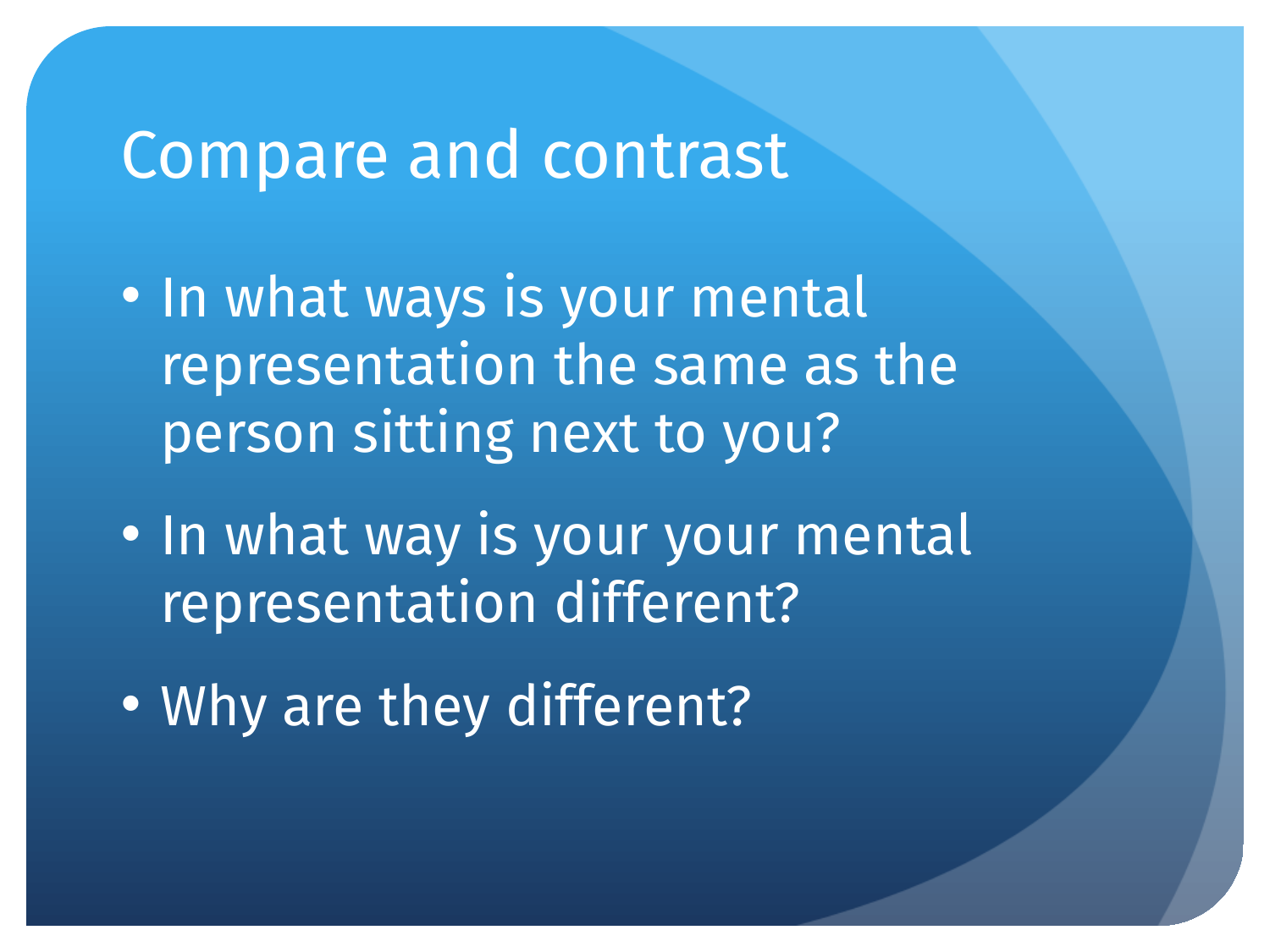

# Compare and contrast
In what ways is your mental representation the same as the person sitting next to you?
In what way is your your mental representation different?
Why are they different?